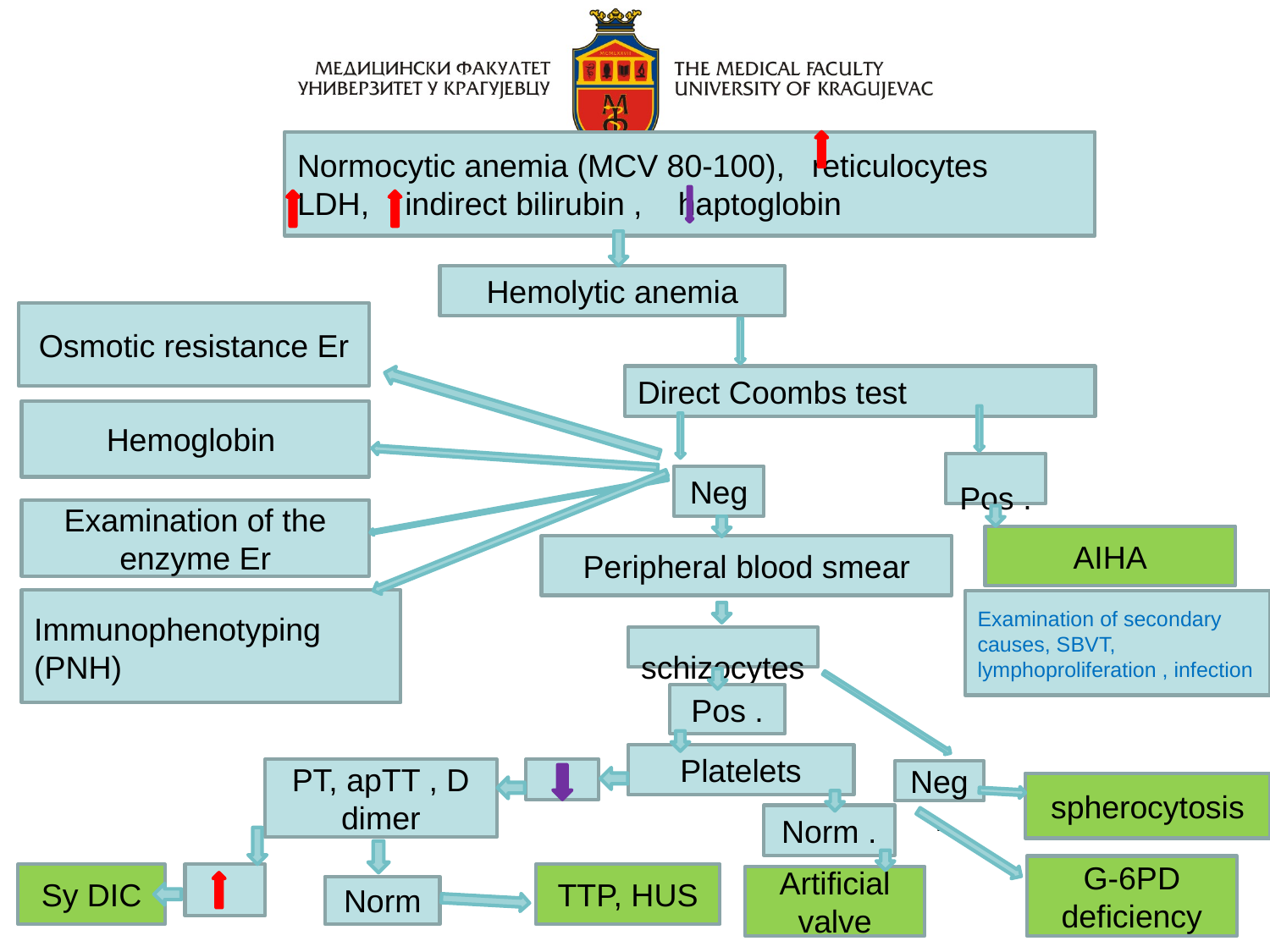

Normocytic anemia (MCV 80-100),   reticulocytes
LDH,    indirect bilirubin ,    haptoglobin

Hemolytic anemia

Osmotic resistance Er

Direct Coombs test

Hemoglobin

Pos .
 Neg .
Examination of the enzyme Er

AIHA
Peripheral blood smear

Examination of secondary causes, SBVT, lymphoproliferation , infection

Immunophenotyping (PNH)

schizocytes

Pos .

Platelets
PT, apTT , D dimer

Neg .

spherocytosis

Norm .

G-6PD deficiency

Sy DIC

TTP, HUS
Artificial valve

Norm